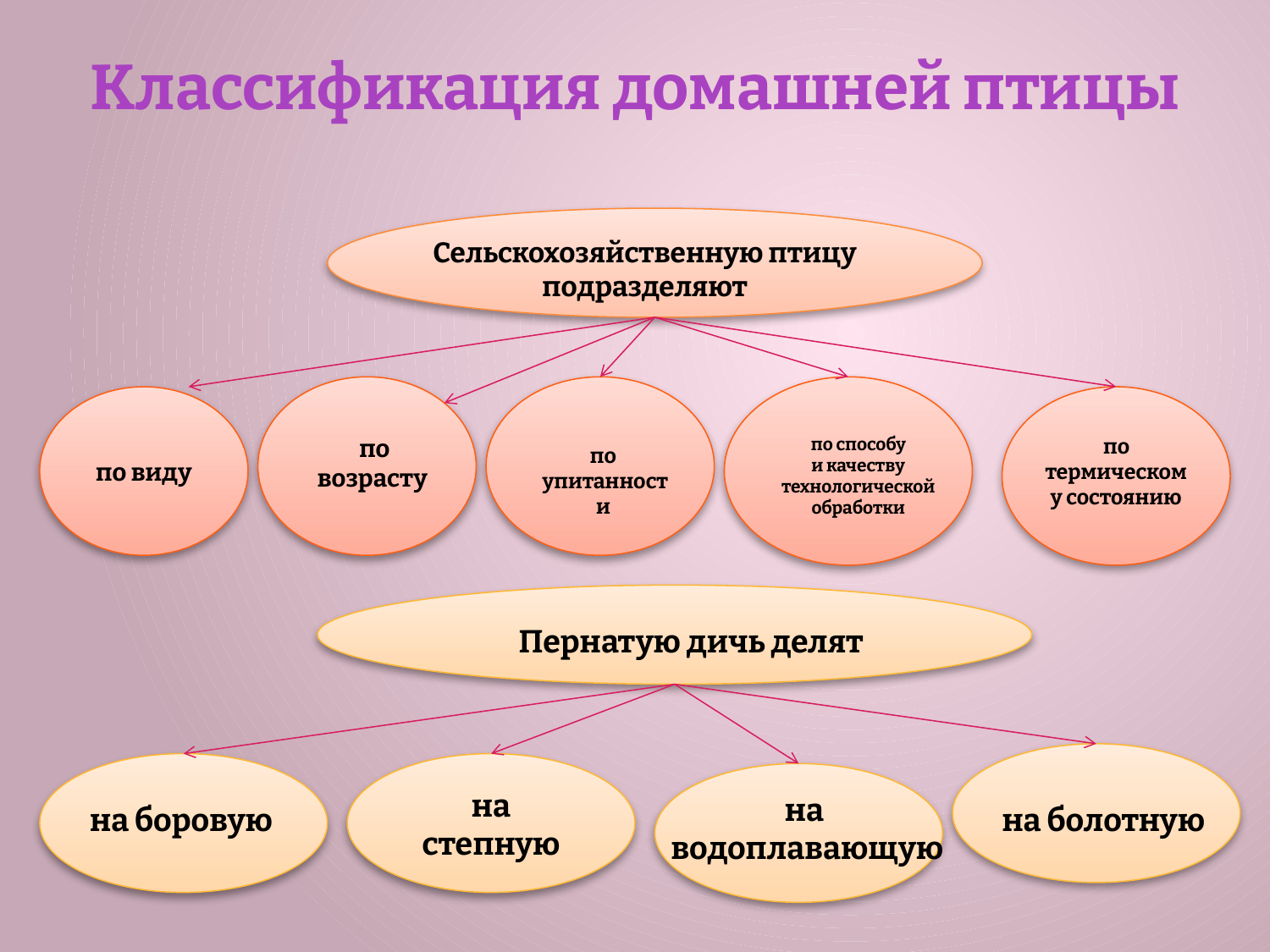

# Классификация домашней птицы

Сельскохозяйственную птицу подразделяют

по виду

по возрасту
 по способу
и качеству технологической обработки
 по
термическому состоянию
по
упитанности

Пернатую дичь делят

на степную

на
водоплавающую
на боровую
на болотную